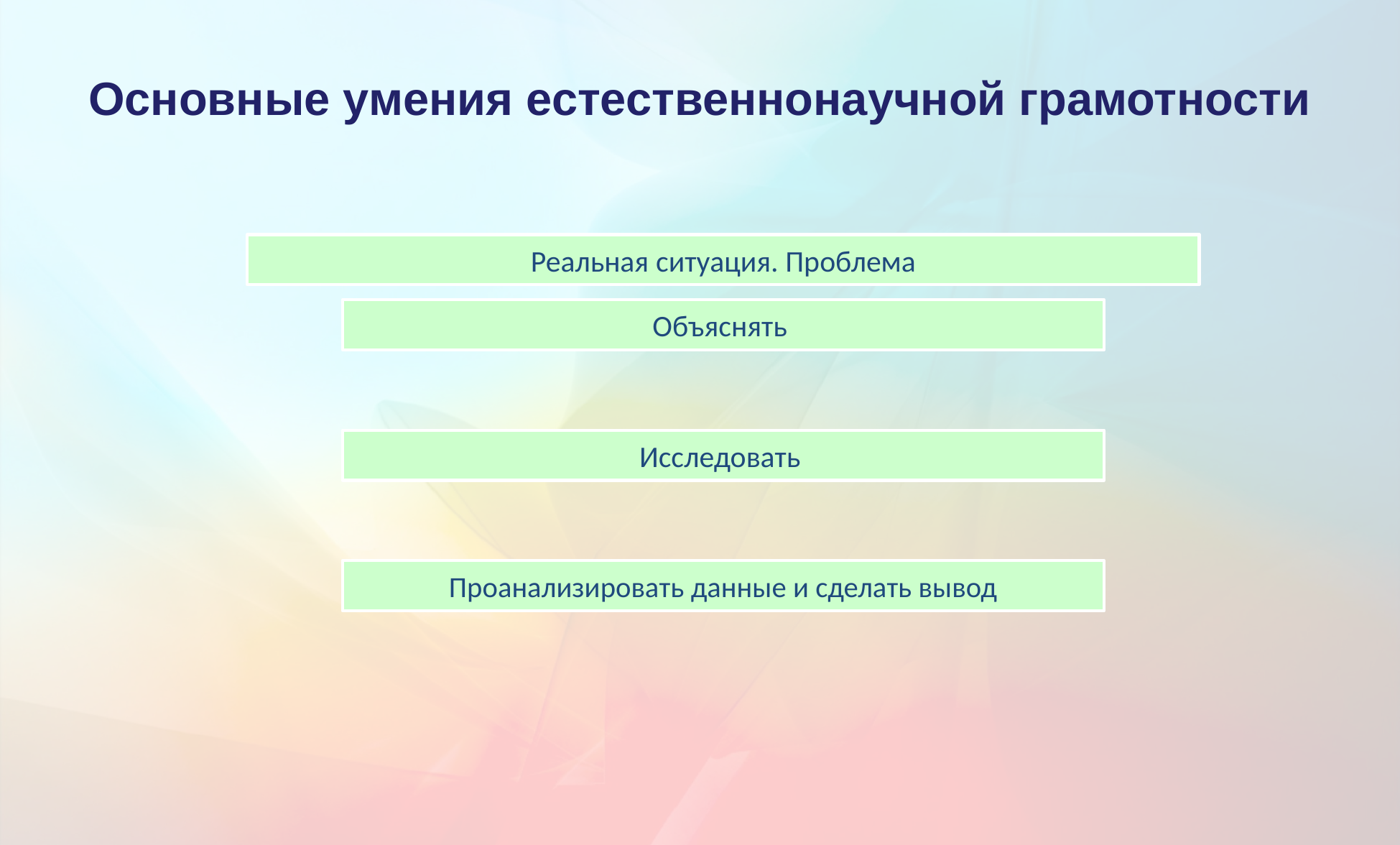

# Основные умения естественнонаучной грамотности
Реальная ситуация. Проблема
Объяснять
Исследовать
Проанализировать данные и сделать вывод